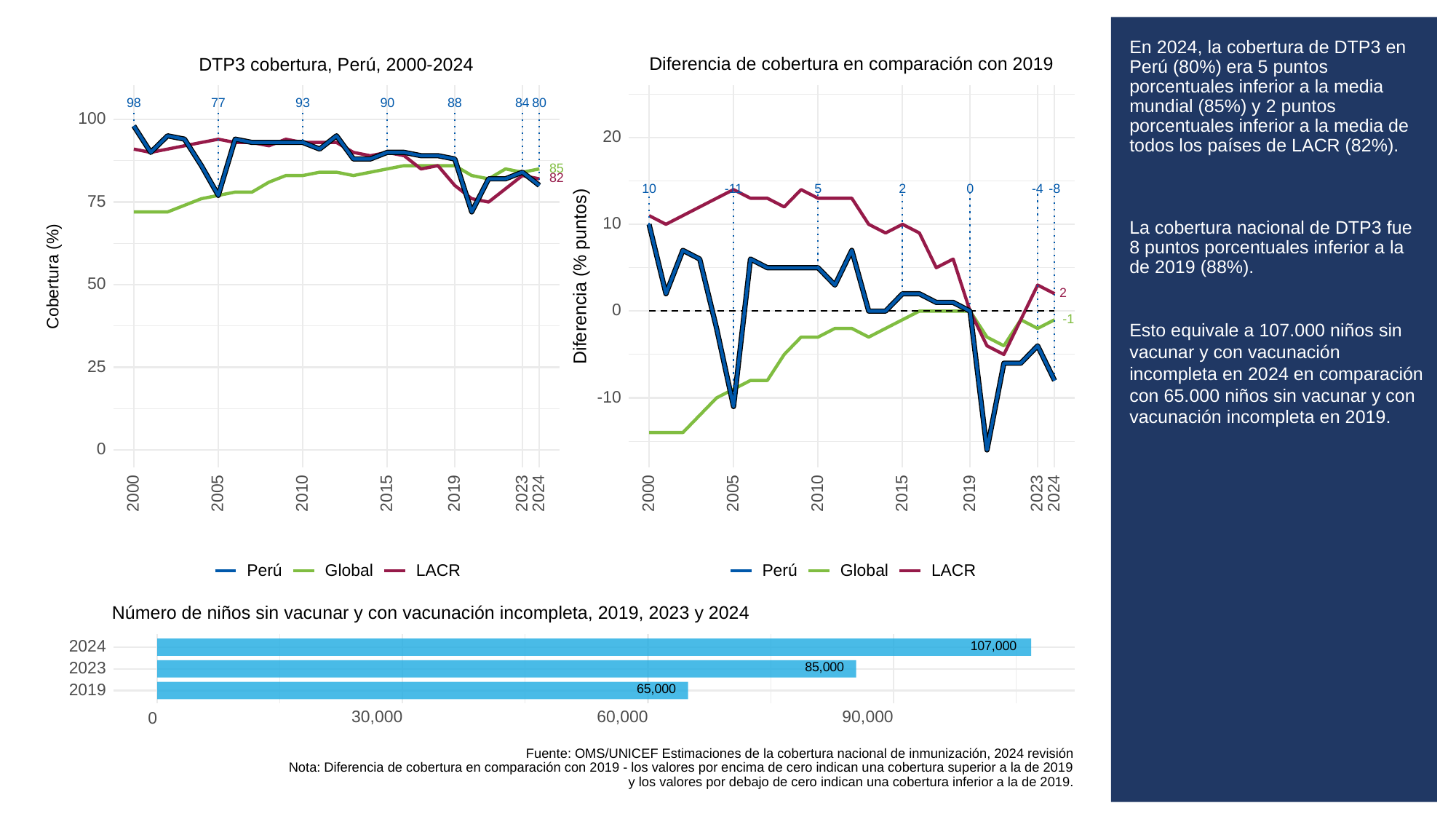

# En 2024, la cobertura de DTP3 en Perú (80%) era 5 puntos porcentuales inferior a la media mundial (85%) y 2 puntos porcentuales inferior a la media de todos los países de LACR (82%).

La cobertura nacional de DTP3 fue 8 puntos porcentuales inferior a la de 2019 (88%).

Esto equivale a 107.000 niños sin vacunar y con vacunación incompleta en 2024 en comparación con 65.000 niños sin vacunar y con vacunación incompleta en 2019.

Diferencia de cobertura en comparación con 2019
DTP3 cobertura, Perú, 2000-2024

93
98
90
88
84
80
77

100

20

85

82

10
0
-8
-11
2
5
-4

75

10

Diferencia (% puntos)
Cobertura (%)
50

2
0

-1

25

-10

0

2023
2023
2000
2005
2010
2015
2019
2024
2000
2005
2010
2015
2019
2024
Global
LACR
Global
LACR
Perú
Perú

Número de niños sin vacunar y con vacunación incompleta, 2019, 2023 y 2024

107,000
2024

85,000
2023

65,000
2019

30,000
60,000
90,000
0
Fuente: OMS/UNICEF Estimaciones de la cobertura nacional de inmunización, 2024 revisión
Nota: Diferencia de cobertura en comparación con 2019 - los valores por encima de cero indican una cobertura superior a la de 2019
y los valores por debajo de cero indican una cobertura inferior a la de 2019.